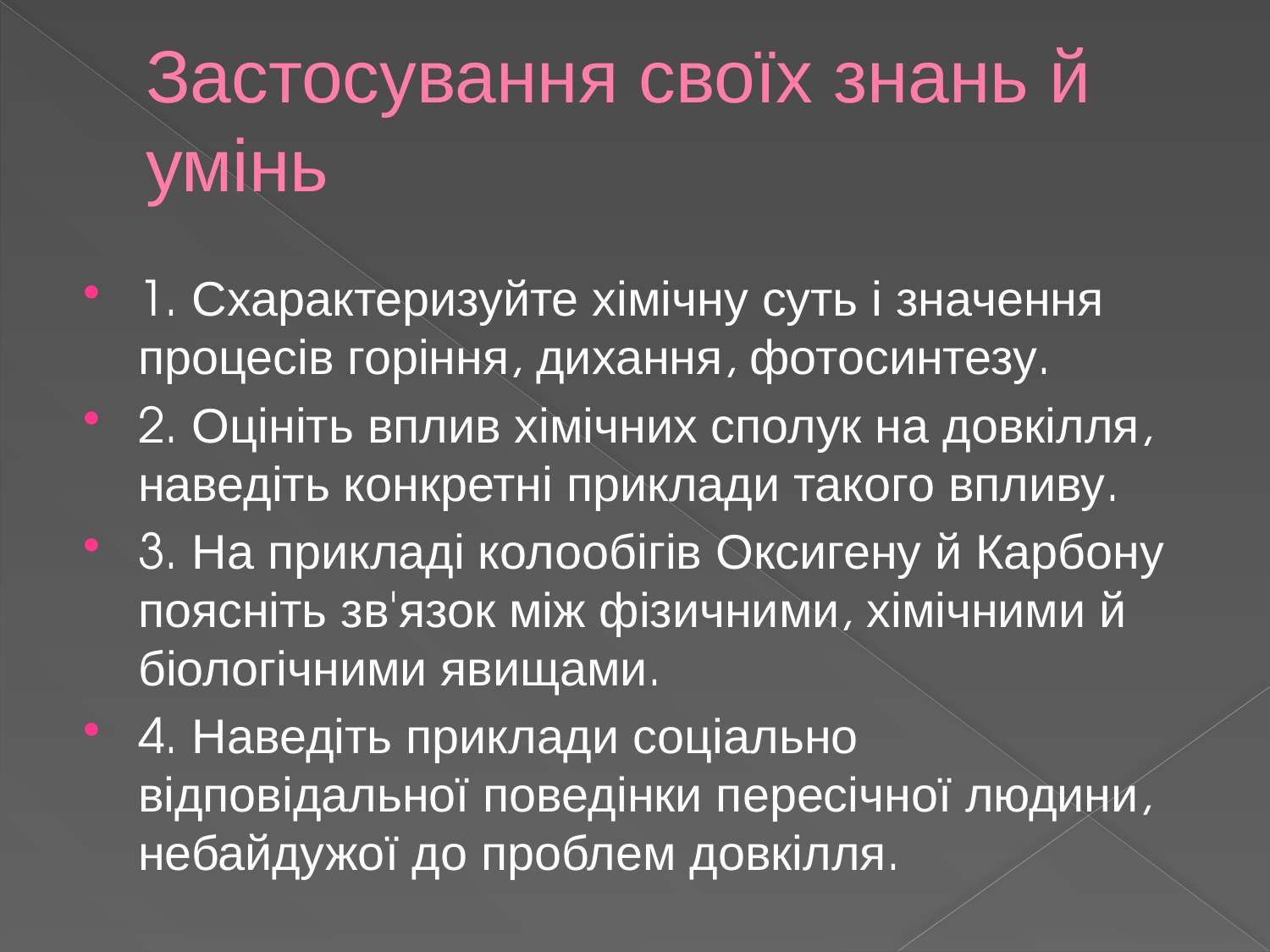

# Застосування своїх знань й умінь
1. Схарактеризуйте хімічну суть і значення процесів горіння, дихання, фотосинтезу.
2. Оцініть вплив хімічних сполук на довкілля, наведіть конкретні приклади такого впливу.
3. На прикладі колообігів Оксигену й Карбону поясніть зв'язок між фізичними, хімічними й біологічними явищами.
4. Наведіть приклади соціально відповідальної поведінки пересічної людини, небайдужої до проблем довкілля.